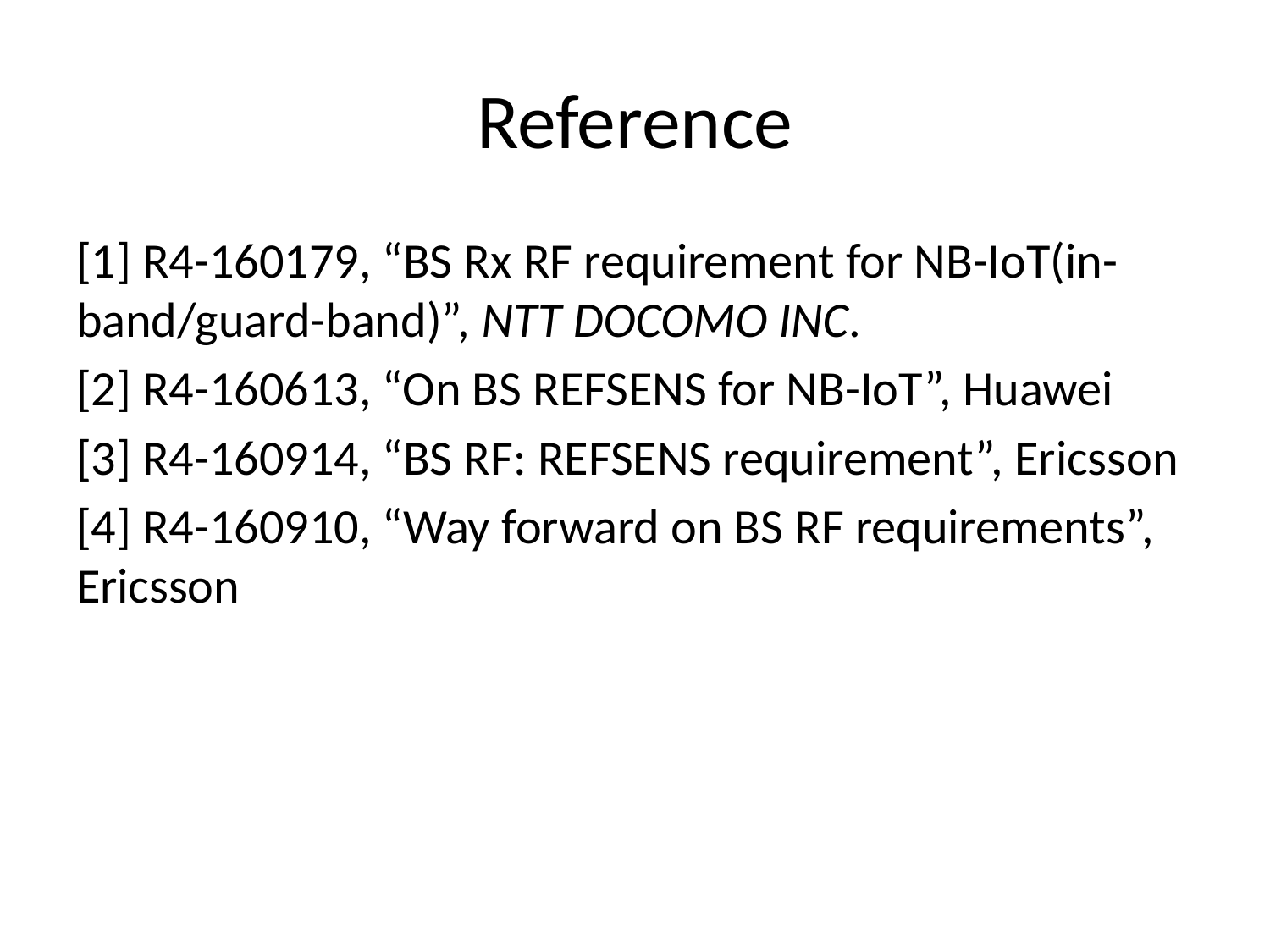

# Reference
[1] R4-160179, “BS Rx RF requirement for NB-IoT(in-band/guard-band)”, NTT DOCOMO INC.
[2] R4-160613, “On BS REFSENS for NB-IoT”, Huawei
[3] R4-160914, “BS RF: REFSENS requirement”, Ericsson
[4] R4-160910, “Way forward on BS RF requirements”, Ericsson